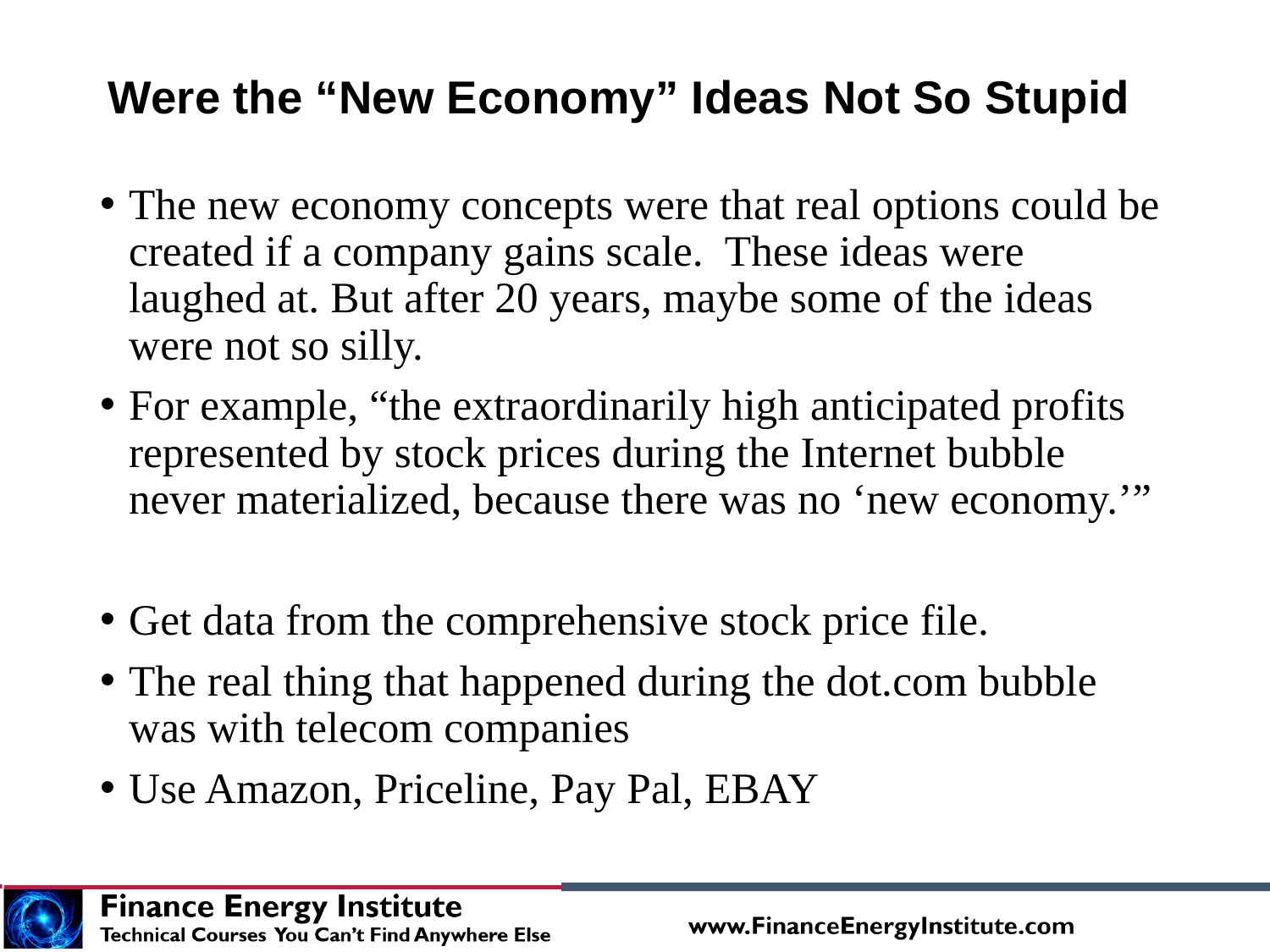

# Were the “New Economy” Ideas Not So Stupid
The new economy concepts were that real options could be created if a company gains scale.  These ideas were laughed at. But after 20 years, maybe some of the ideas were not so silly.
For example, “the extraordinarily high anticipated profits represented by stock prices during the Internet bubble never materialized, because there was no ‘new economy.’”

Get data from the comprehensive stock price file.
The real thing that happened during the dot.com bubble was with telecom companies
Use Amazon, Priceline, Pay Pal, EBAY